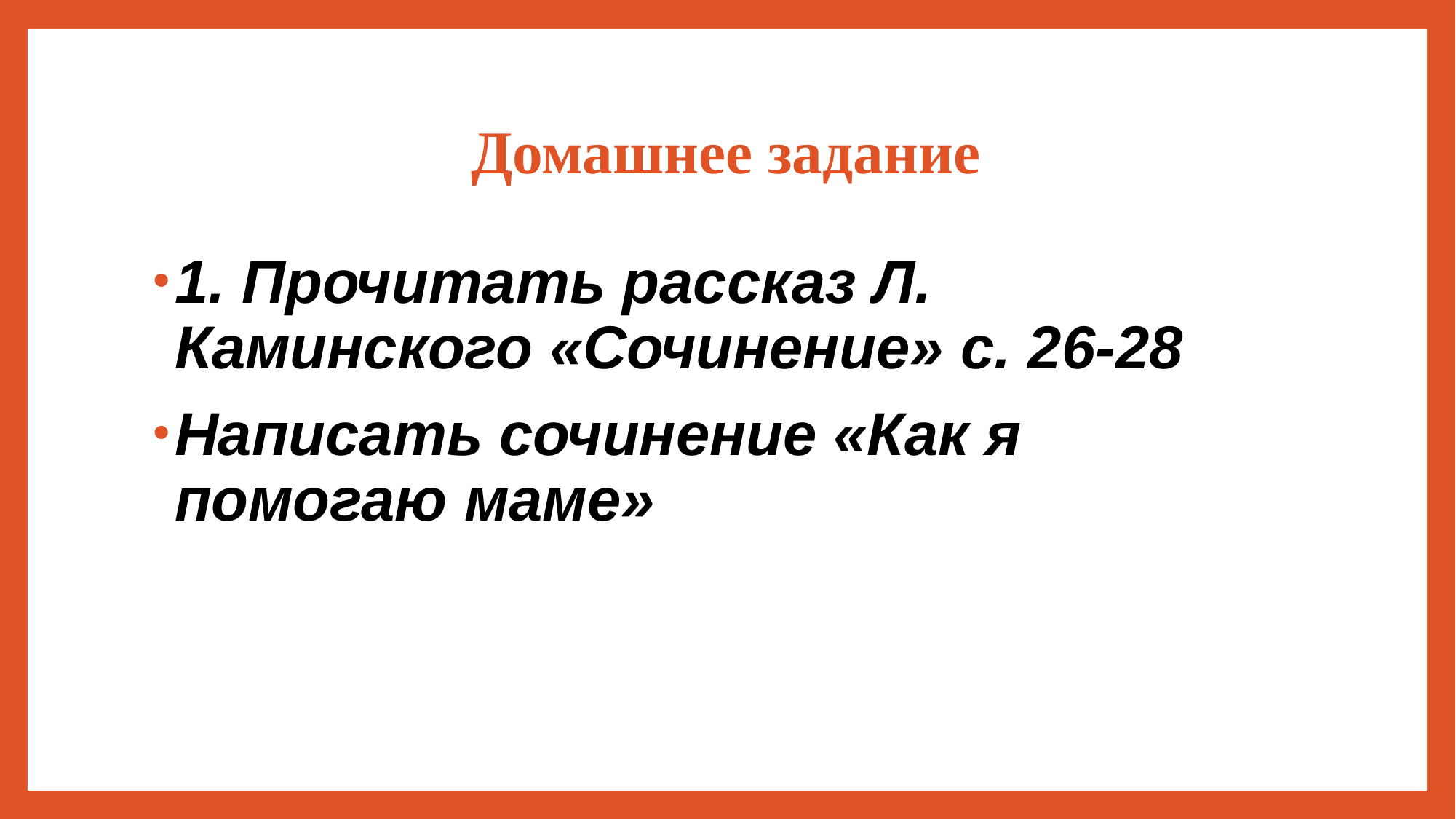

# Домашнее задание
1. Прочитать рассказ Л. Каминского «Сочинение» с. 26-28
Написать сочинение «Как я помогаю маме»